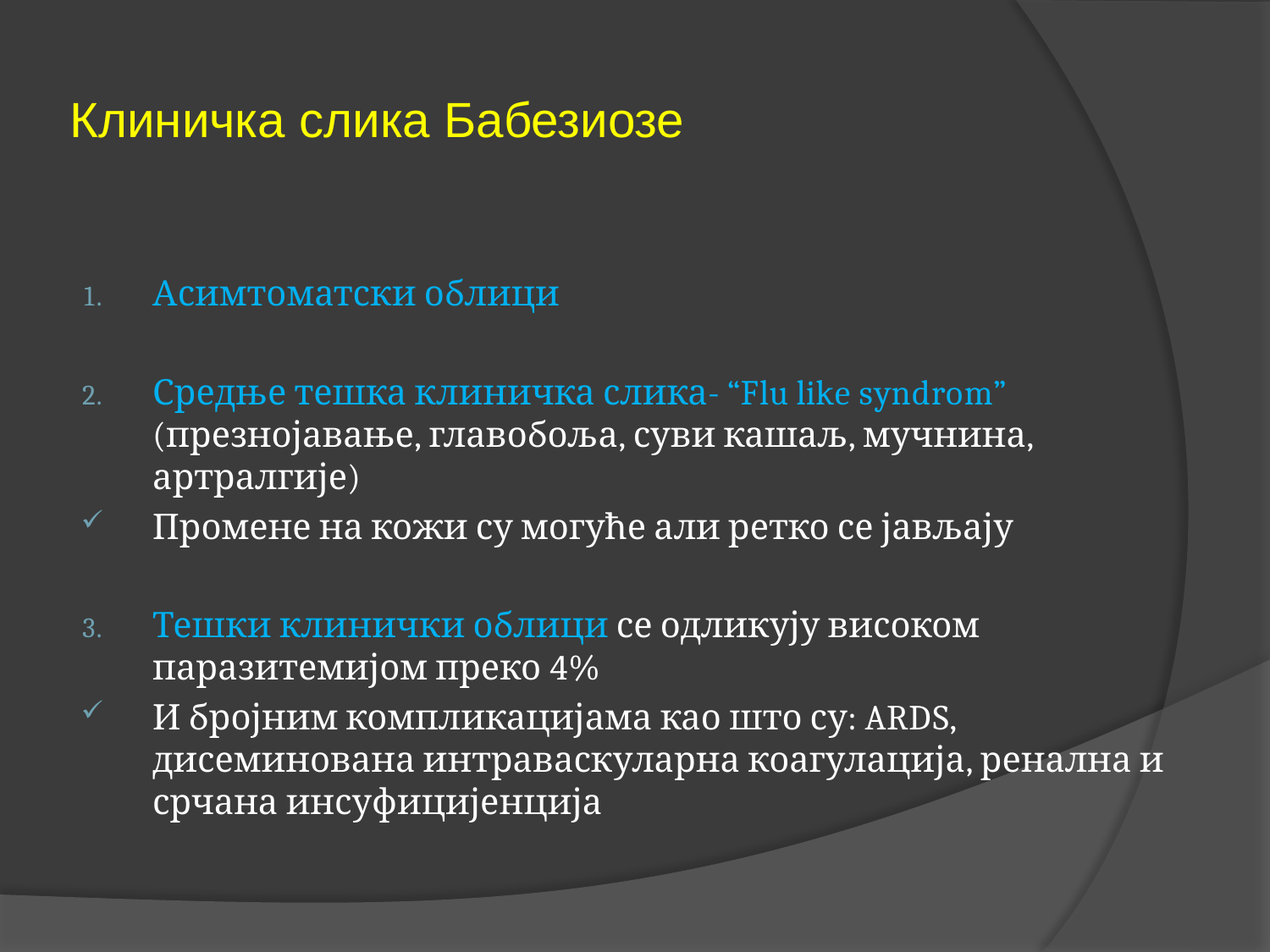

# Клиничка слика Бабезиозе
Асимтоматски облици

Средње тешка клиничка слика- “Flu like syndrom” (презнојавање, главобоља, суви кашаљ, мучнина, артралгије)
Промене на кожи су могуће али ретко се јављају

Тешки клинички облици се одликују високом паразитемијом преко 4%
И бројним компликацијама као што су: ARDS, дисеминована интраваскуларна коагулација, ренална и срчана инсуфицијенција